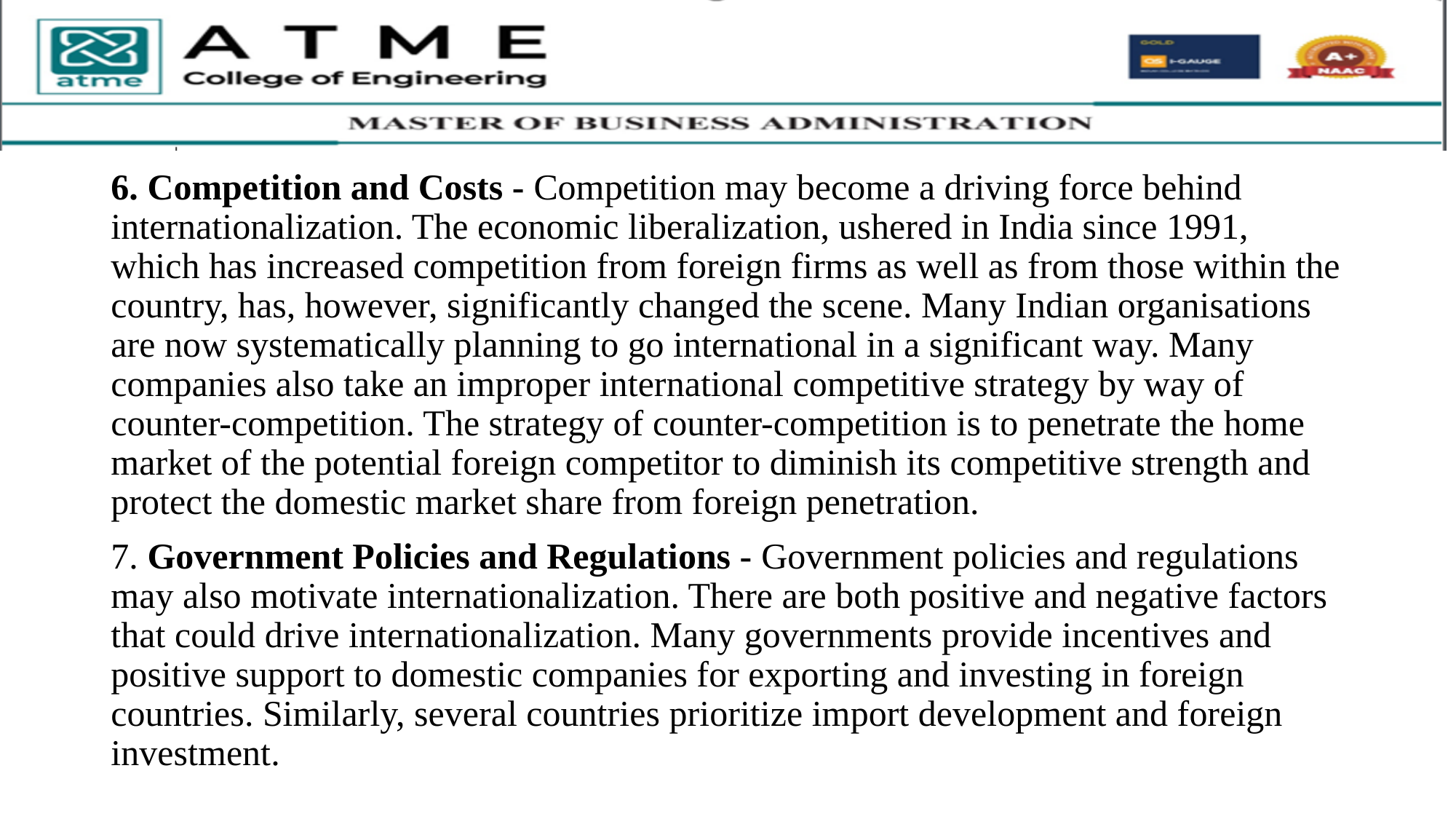

6. Competition and Costs - Competition may become a driving force behind internationalization. The economic liberalization, ushered in India since 1991, which has increased competition from foreign firms as well as from those within the country, has, however, significantly changed the scene. Many Indian organisations are now systematically planning to go international in a significant way. Many companies also take an improper international competitive strategy by way of counter-competition. The strategy of counter-competition is to penetrate the home market of the potential foreign competitor to diminish its competitive strength and protect the domestic market share from foreign penetration.
7. Government Policies and Regulations - Government policies and regulations may also motivate internationalization. There are both positive and negative factors that could drive internationalization. Many governments provide incentives and positive support to domestic companies for exporting and investing in foreign countries. Similarly, several countries prioritize import development and foreign investment.